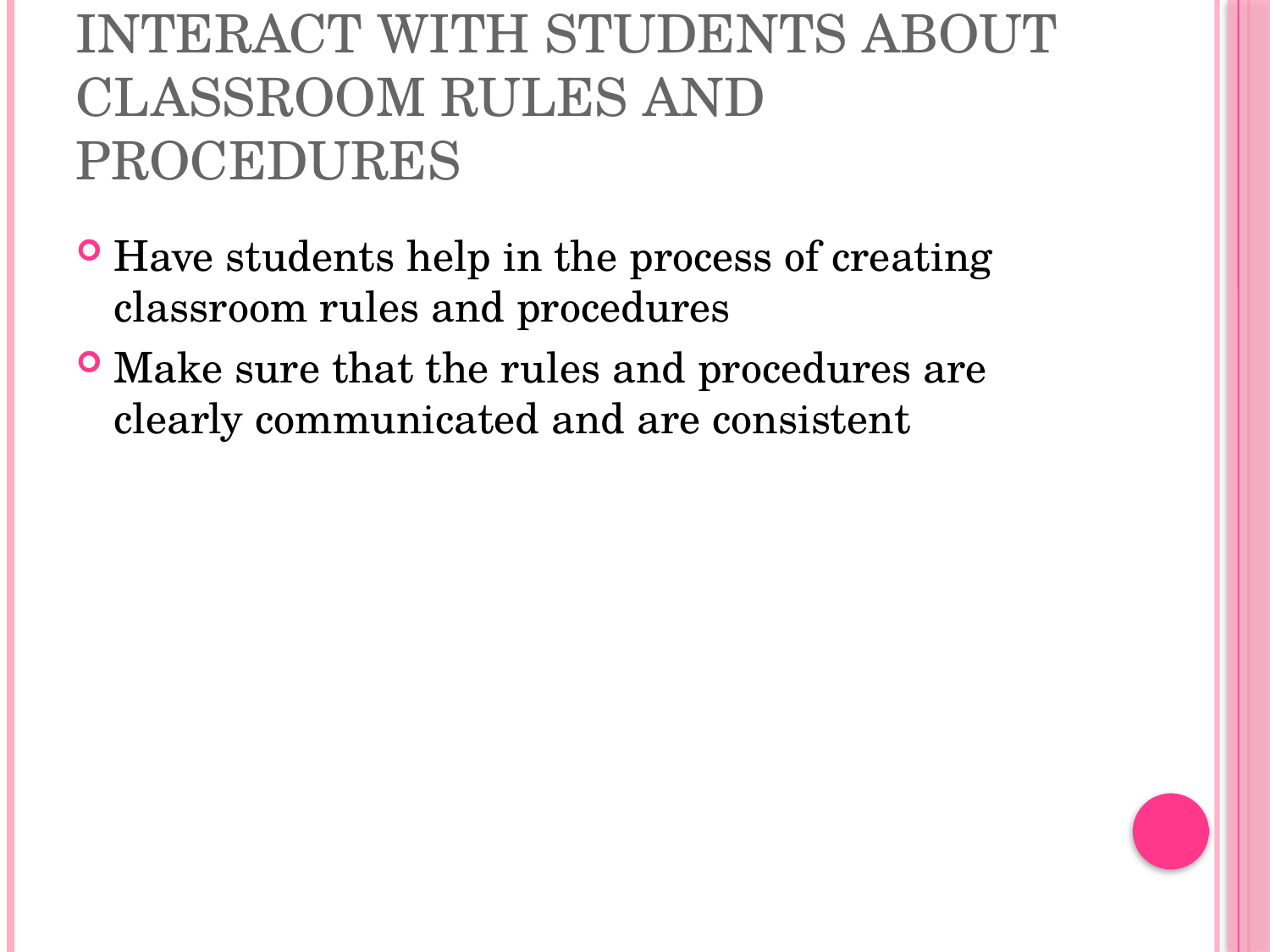

# Interact with students about classroom rules and procedures
Have students help in the process of creating classroom rules and procedures
Make sure that the rules and procedures are clearly communicated and are consistent